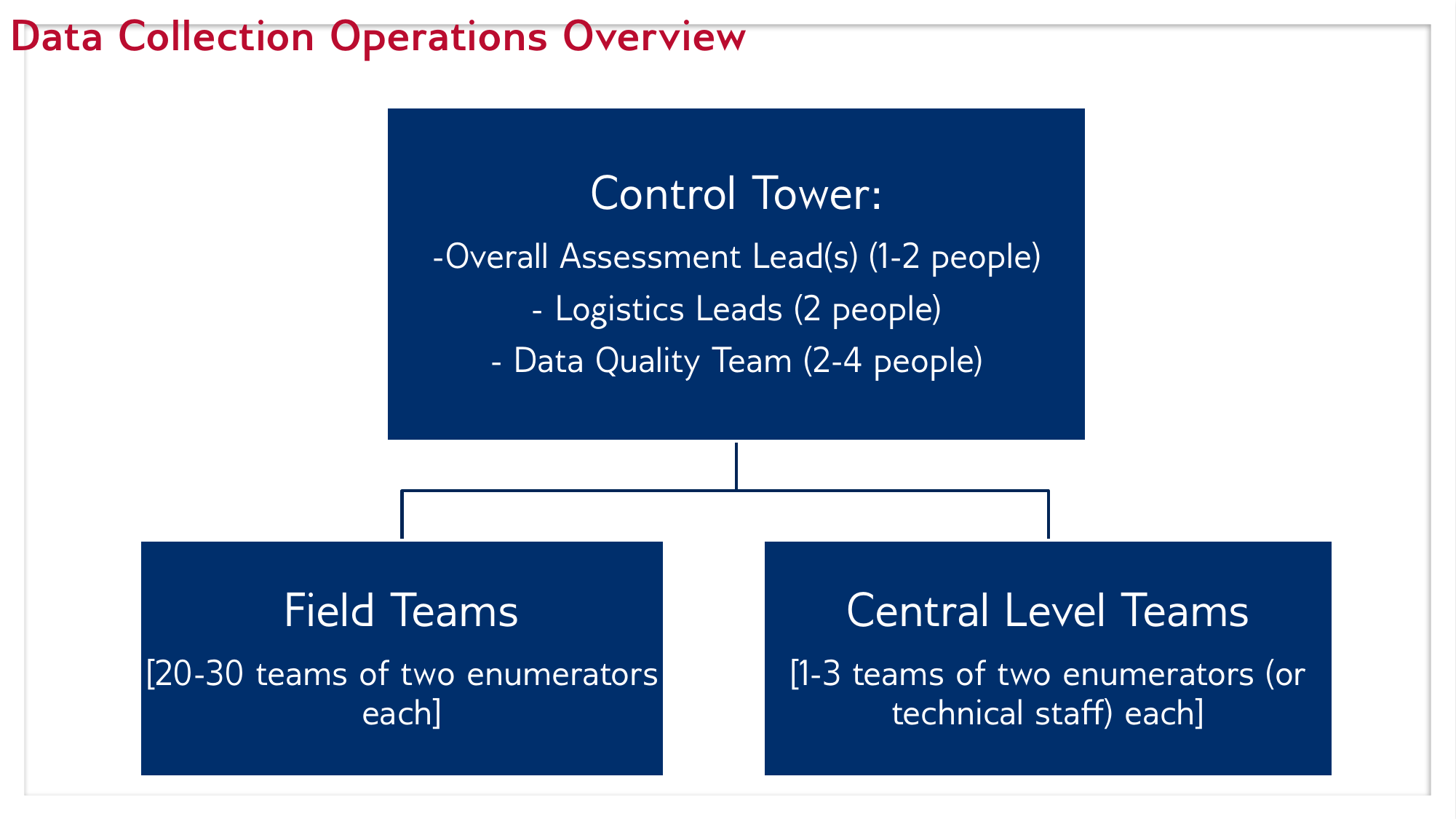

Data Collection Operations Overview
Control Tower:
-Overall Assessment Lead(s) (1-2 people)
- Logistics Leads (2 people)
- Data Quality Team (2-4 people)
Field Teams
[20-30 teams of two enumerators each]
Central Level Teams
[1-3 teams of two enumerators (or technical staff) each]